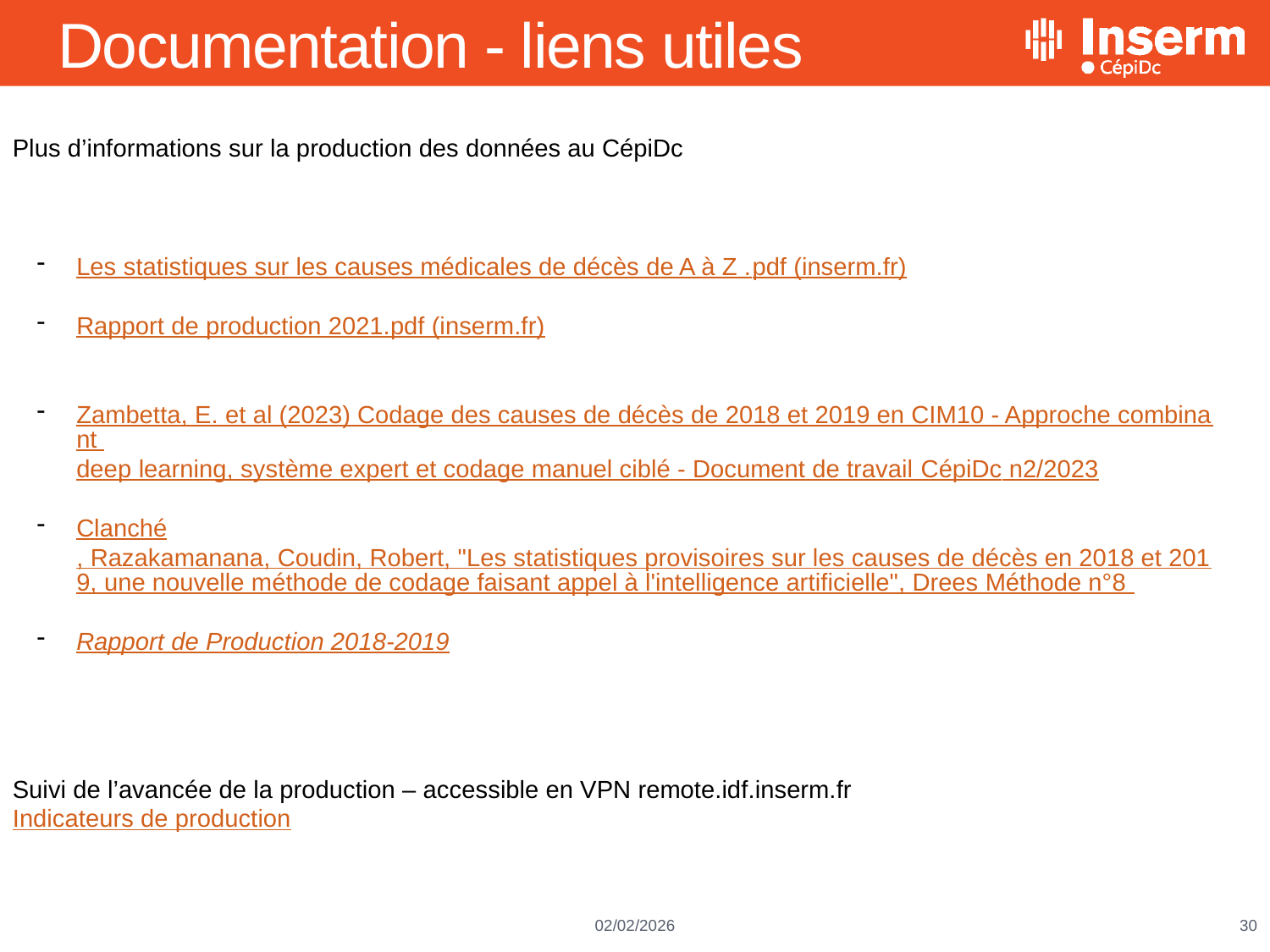

# Documentation - liens utiles
Plus d’informations sur la production des données au CépiDc

Les statistiques sur les causes médicales de décès de A à Z .pdf (inserm.fr)

Rapport de production 2021.pdf (inserm.fr)

Zambetta, E. et al (2023) Codage des causes de décès de 2018 et 2019 en CIM10 - Approche combinant deep learning, système expert et codage manuel ciblé - Document de travail CépiDc n2/2023

Clanché, Razakamanana, Coudin, Robert, "Les statistiques provisoires sur les causes de décès en 2018 et 2019, une nouvelle méthode de codage faisant appel à l'intelligence artificielle", Drees Méthode n°8

Rapport de Production 2018-2019

Suivi de l’avancée de la production – accessible en VPN remote.idf.inserm.fr
Indicateurs de production